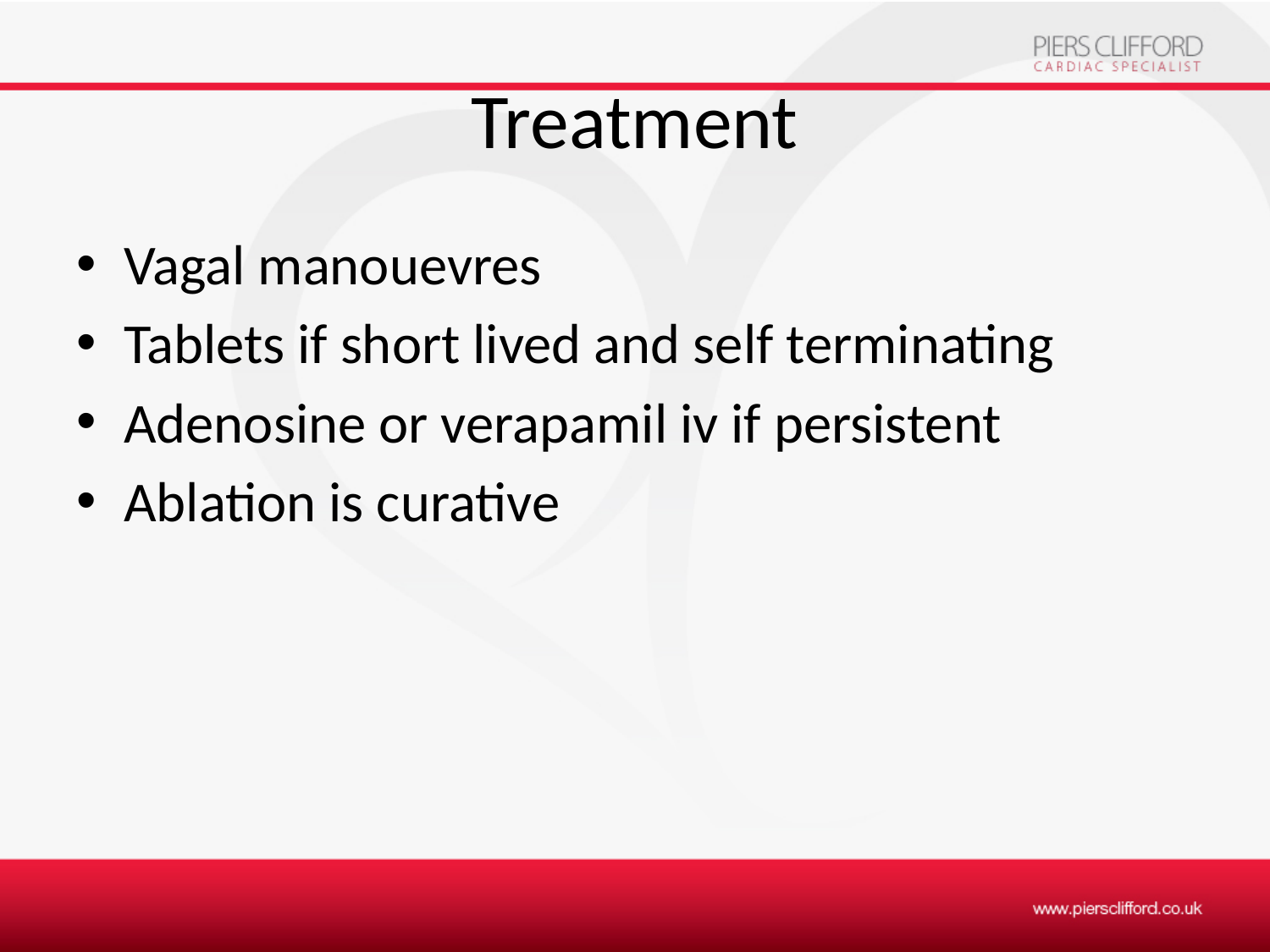

# Treatment
Vagal manouevres
Tablets if short lived and self terminating
Adenosine or verapamil iv if persistent
Ablation is curative